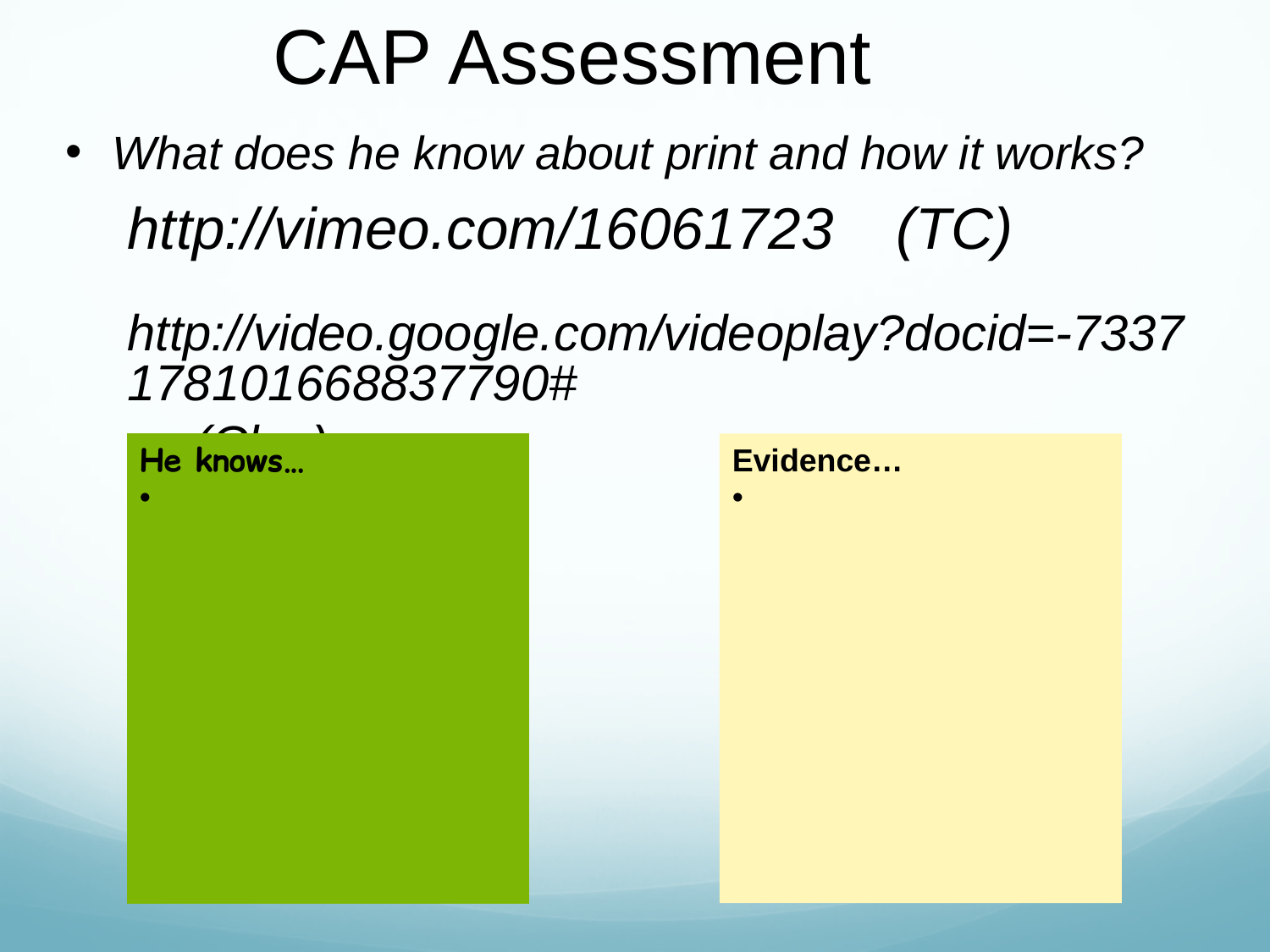

CAP Assessment
What does he know about print and how it works?
http://vimeo.com/16061723    (TC)

http://video.google.com/videoplay?docid=-7337178101668837790#  (Clay)
He knows…

Evidence…